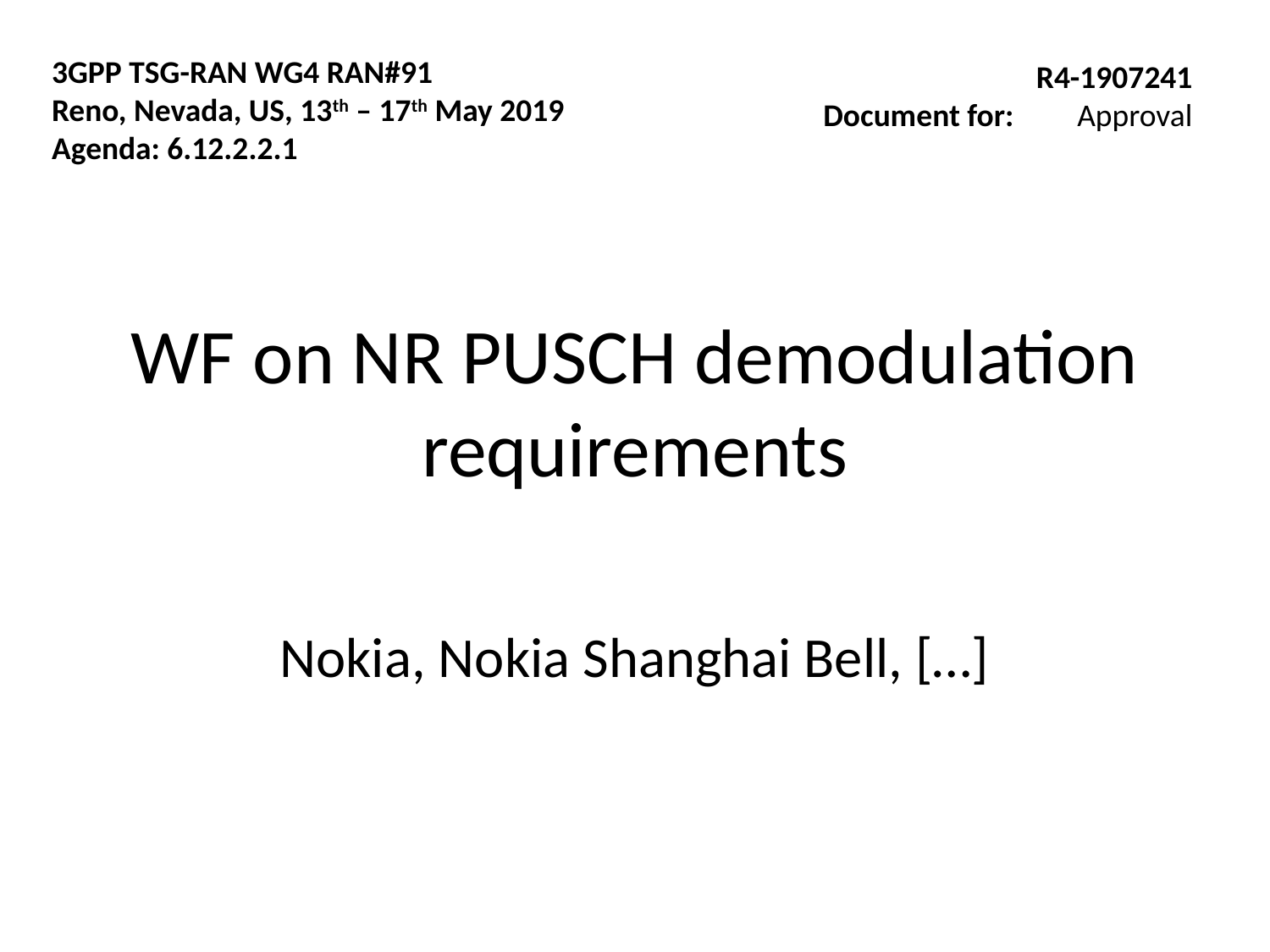

3GPP TSG-RAN WG4 RAN#91
Reno, Nevada, US, 13th – 17th May 2019
Agenda: 6.12.2.2.1
R4-1907241
Document for:	Approval
# WF on NR PUSCH demodulation requirements
Nokia, Nokia Shanghai Bell, […]